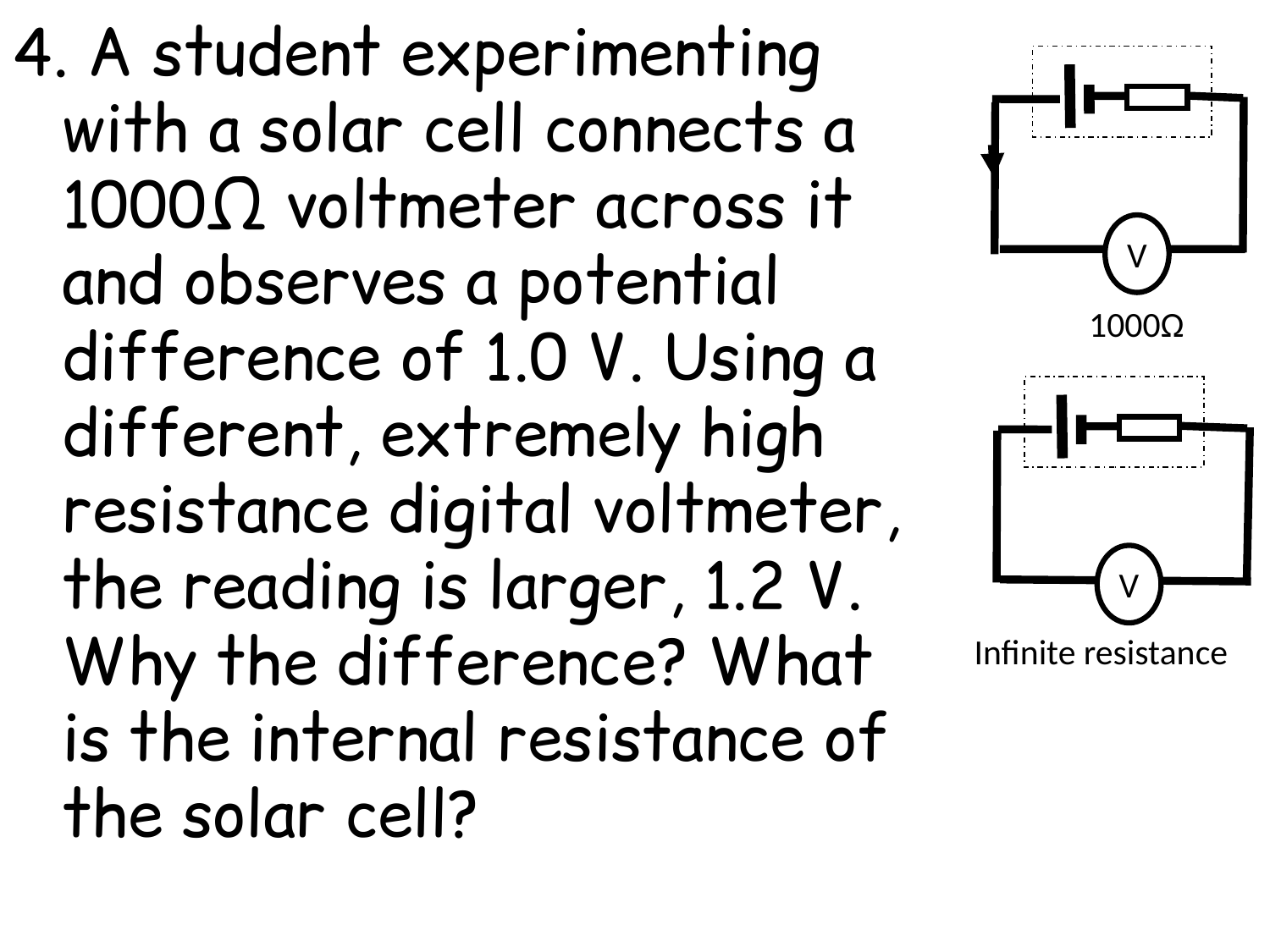

4. A student experimenting with a solar cell connects a 1000Ω voltmeter across it and observes a potential difference of 1.0 V. Using a different, extremely high resistance digital voltmeter, the reading is larger, 1.2 V. Why the difference? What is the internal resistance of the solar cell?

V

1000Ω

V

Infinite resistance